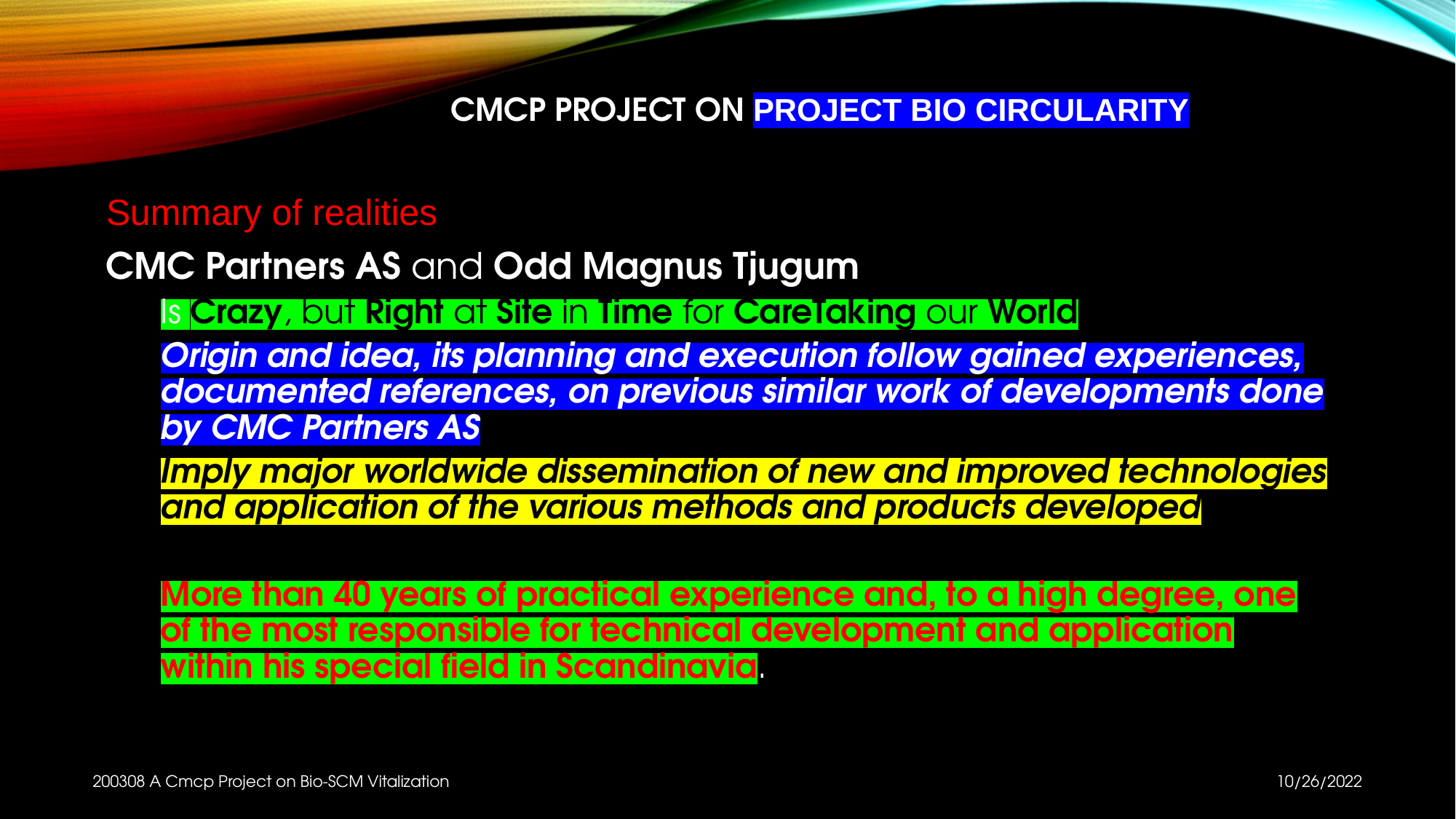

# Cmcp Project on Project Bio circularity
Summary of realities
CMC Partners AS and Odd Magnus Tjugum
Is Crazy, but Right at Site in Time for CareTaking our World
Origin and idea, its planning and execution follow gained experiences, documented references, on previous similar work of developments done by CMC Partners AS
Imply major worldwide dissemination of new and improved technologies and application of the various methods and products developed.

More than 40 years of practical experience and, to a high degree, one of the most responsible for technical development and application within his special field in Scandinavia.
200308 A Cmcp Project on Bio-SCM Vitalization
10/26/2022